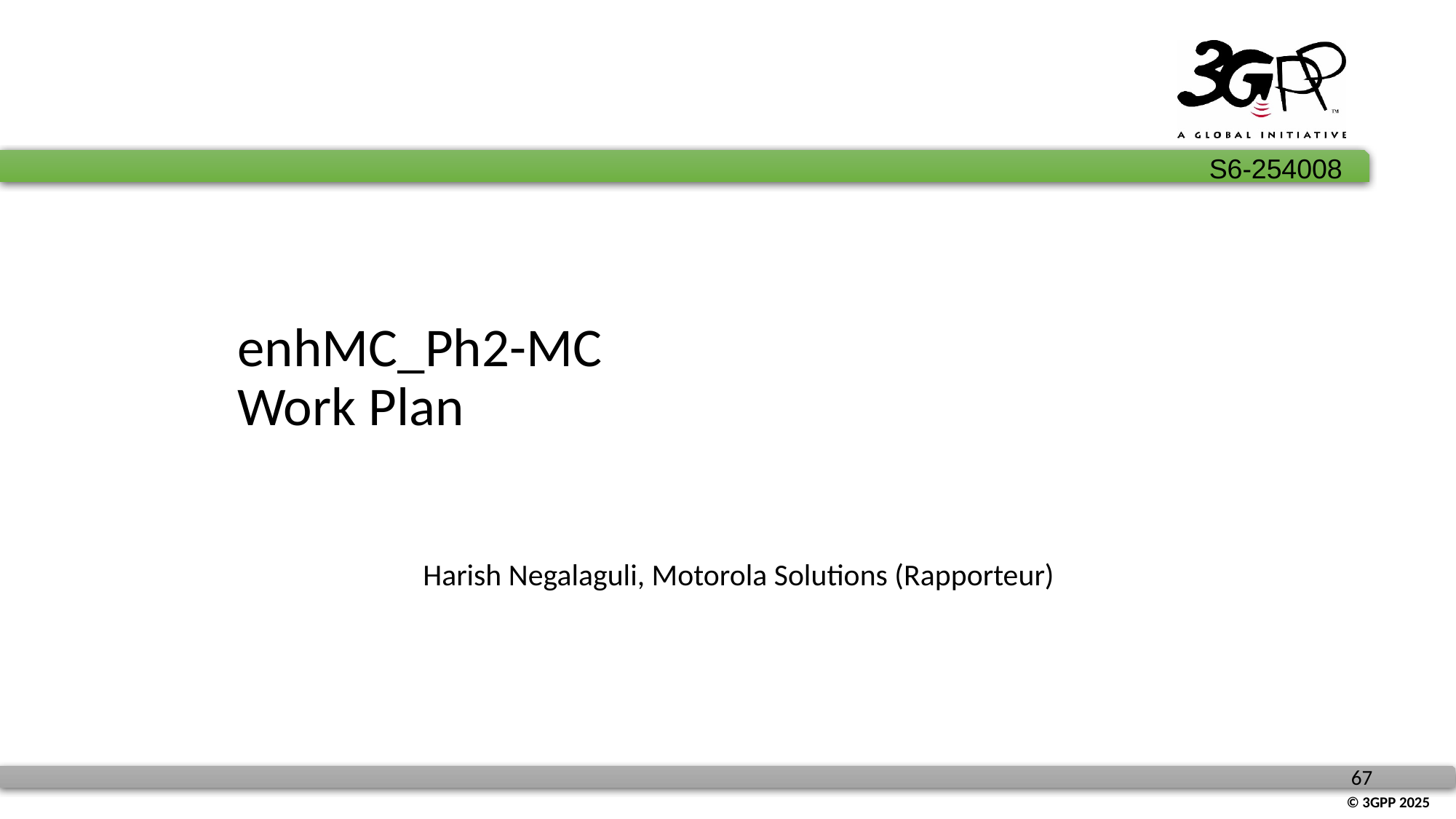

# enhMC_Ph2-MC Work Plan
Harish Negalaguli, Motorola Solutions (Rapporteur)